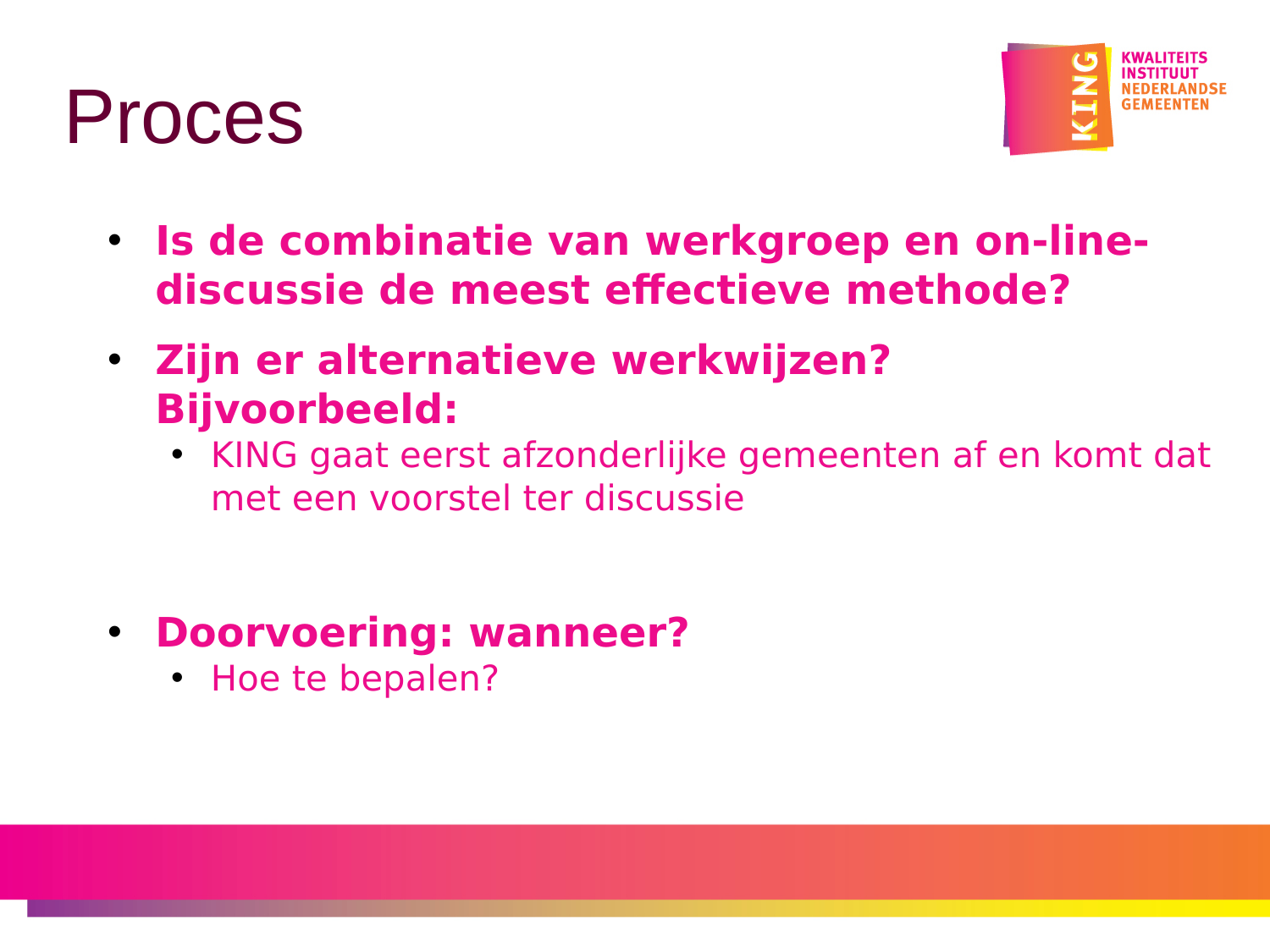

# Proces
Is de combinatie van werkgroep en on-line-discussie de meest effectieve methode?
Zijn er alternatieve werkwijzen?
Bijvoorbeeld:
KING gaat eerst afzonderlijke gemeenten af en komt dat met een voorstel ter discussie

Doorvoering: wanneer?
Hoe te bepalen?